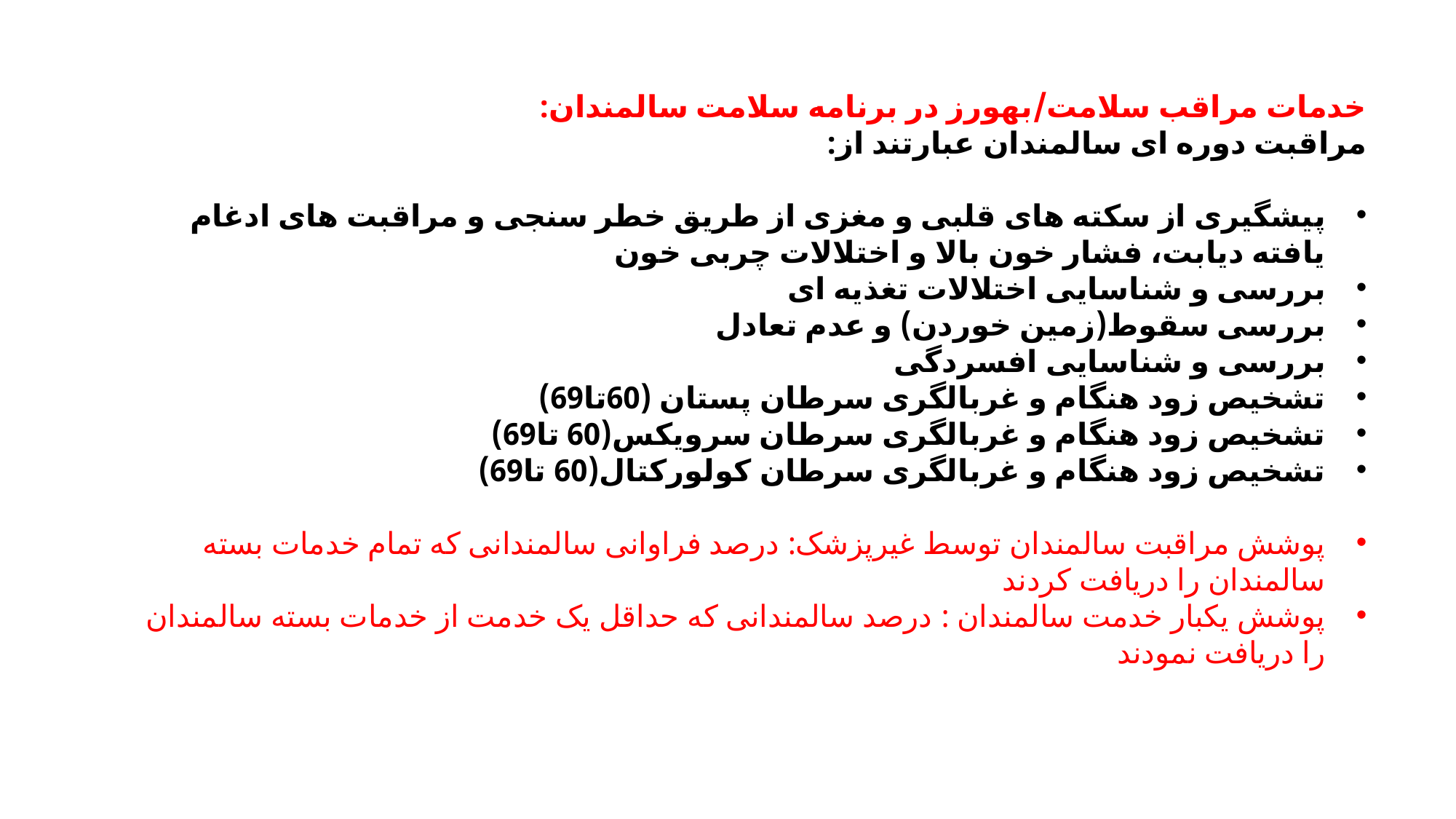

خدمات مراقب سلامت/بهورز در برنامه سلامت سالمندان:
مراقبت دوره ای سالمندان عبارتند از:

پیشگیری از سکته های قلبی و مغزی از طریق خطر سنجی و مراقبت های ادغام یافته دیابت، فشار خون بالا و اختلالات چربی خون
بررسی و شناسایی اختلالات تغذیه ای
بررسی سقوط(زمین خوردن) و عدم تعادل
بررسی و شناسایی افسردگی
تشخیص زود هنگام و غربالگری سرطان پستان (60تا69)
تشخیص زود هنگام و غربالگری سرطان سرویکس(60 تا69)
تشخیص زود هنگام و غربالگری سرطان کولورکتال(60 تا69)

پوشش مراقبت سالمندان توسط غیرپزشک: درصد فراوانی سالمندانی که تمام خدمات بسته سالمندان را دریافت کردند
پوشش یکبار خدمت سالمندان : درصد سالمندانی که حداقل یک خدمت از خدمات بسته سالمندان را دریافت نمودند